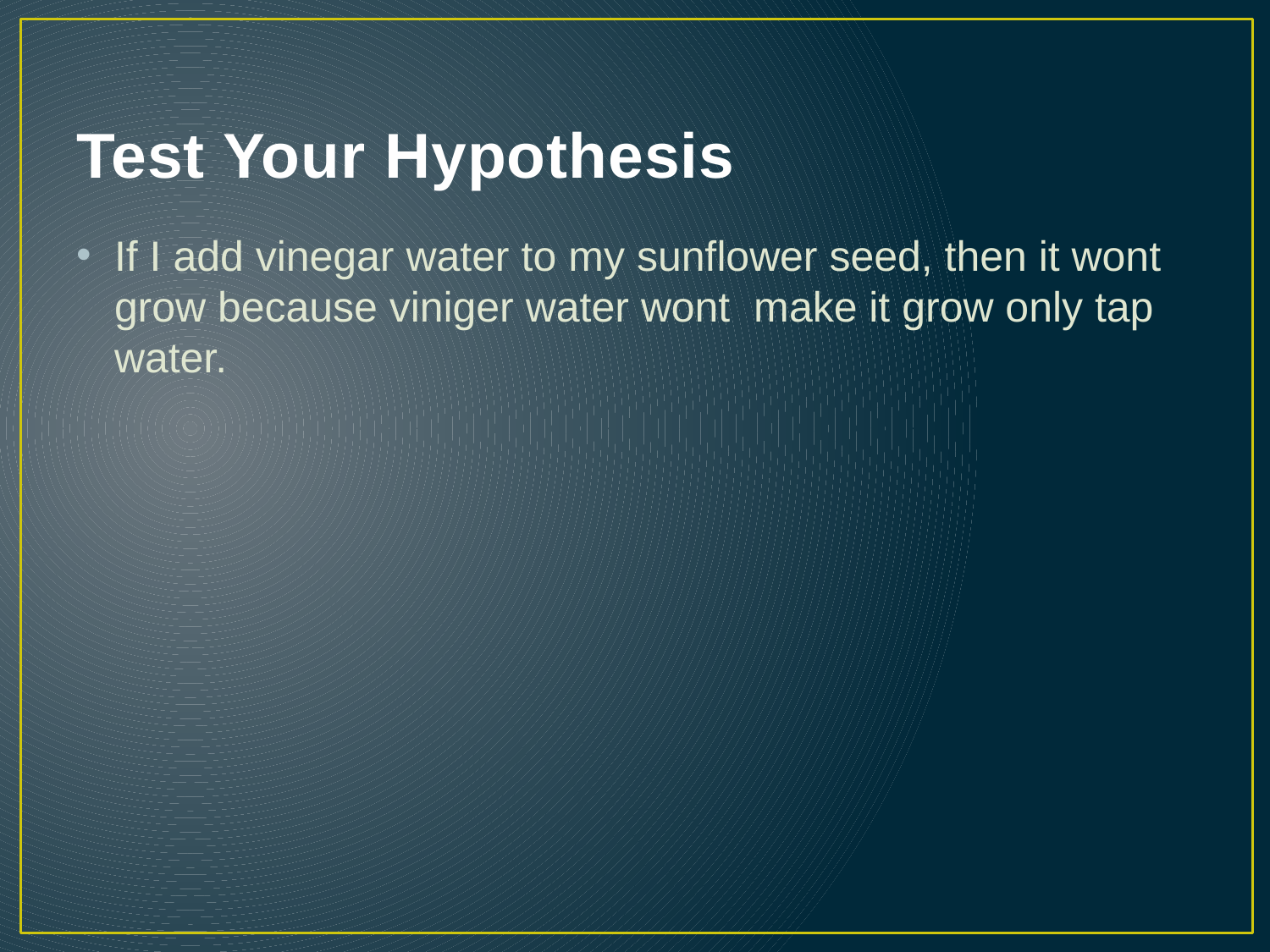

# Test Your Hypothesis
If I add vinegar water to my sunflower seed, then it wont grow because viniger water wont  make it grow only tap water.